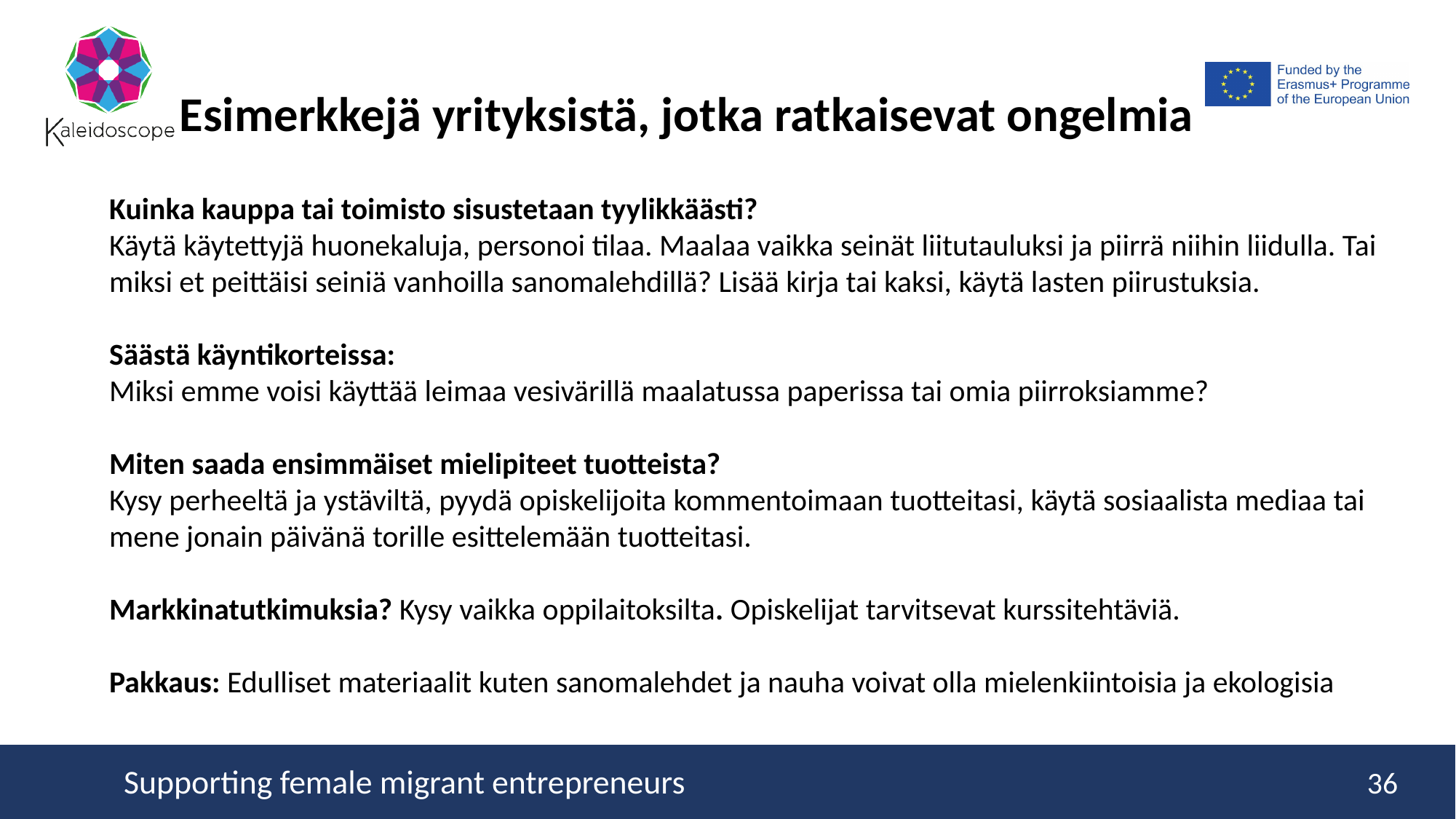

Esimerkkejä yrityksistä, jotka ratkaisevat ongelmia

Kuinka kauppa tai toimisto sisustetaan tyylikkäästi?
Käytä käytettyjä huonekaluja, personoi tilaa. Maalaa vaikka seinät liitutauluksi ja piirrä niihin liidulla. Tai miksi et peittäisi seiniä vanhoilla sanomalehdillä? Lisää kirja tai kaksi, käytä lasten piirustuksia.

Säästä käyntikorteissa:
Miksi emme voisi käyttää leimaa vesivärillä maalatussa paperissa tai omia piirroksiamme?

Miten saada ensimmäiset mielipiteet tuotteista?
Kysy perheeltä ja ystäviltä, pyydä opiskelijoita kommentoimaan tuotteitasi, käytä sosiaalista mediaa tai mene jonain päivänä torille esittelemään tuotteitasi.

Markkinatutkimuksia? Kysy vaikka oppilaitoksilta. Opiskelijat tarvitsevat kurssitehtäviä.

Pakkaus: Edulliset materiaalit kuten sanomalehdet ja nauha voivat olla mielenkiintoisia ja ekologisia
36